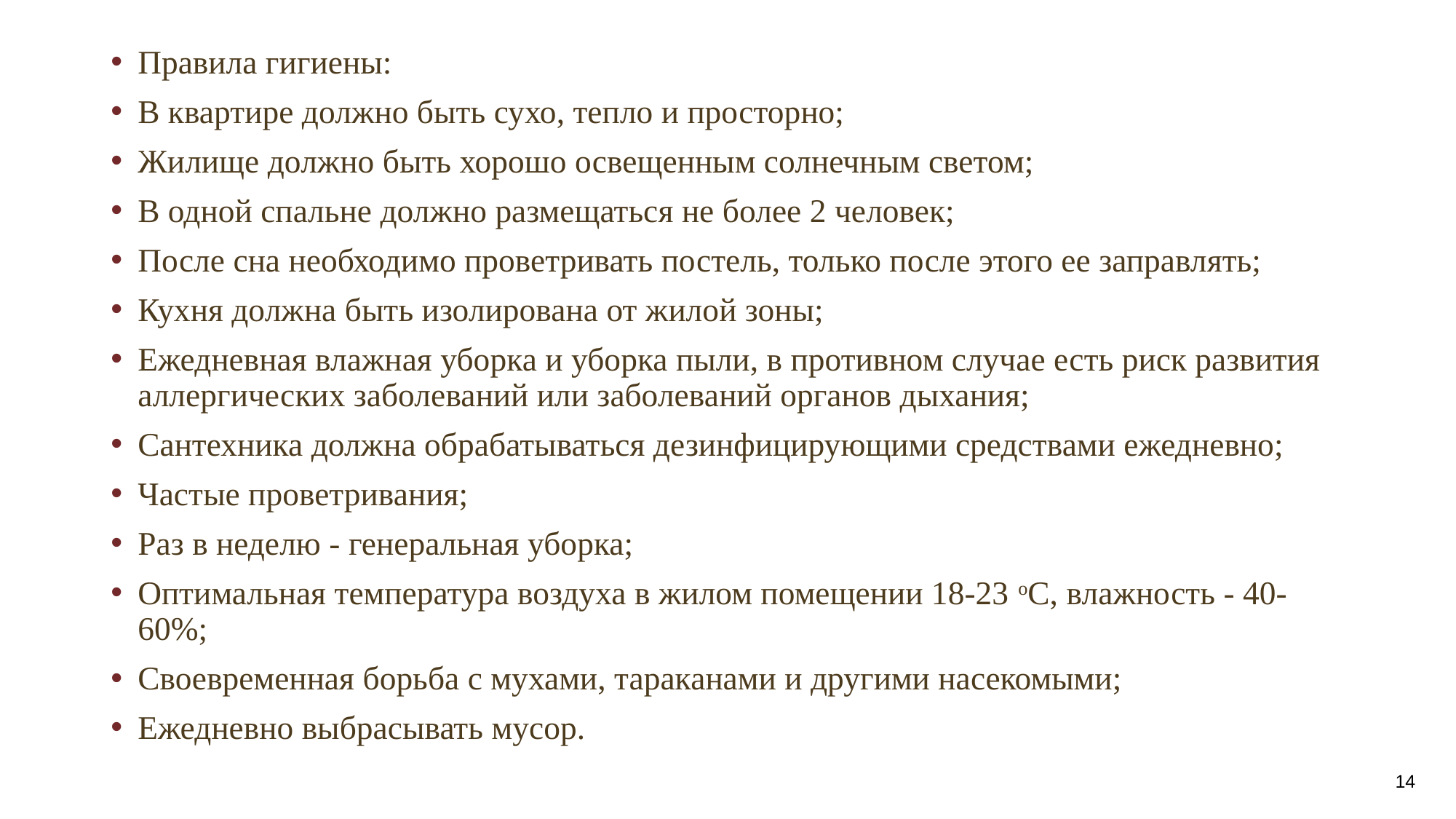

Правила гигиены:
В квартире должно быть сухо, тепло и просторно;
Жилище должно быть хорошо освещенным солнечным светом;
В одной спальне должно размещаться не более 2 человек;
После сна необходимо проветривать постель, только после этого ее заправлять;
Кухня должна быть изолирована от жилой зоны;
Ежедневная влажная уборка и уборка пыли, в противном случае есть риск развития аллергических заболеваний или заболеваний органов дыхания;
Сантехника должна обрабатываться дезинфицирующими средствами ежедневно;
Частые проветривания;
Раз в неделю - генеральная уборка;
Оптимальная температура воздуха в жилом помещении 18-23 оС, влажность - 40-60%;
Своевременная борьба с мухами, тараканами и другими насекомыми;
Ежедневно выбрасывать мусор.

14